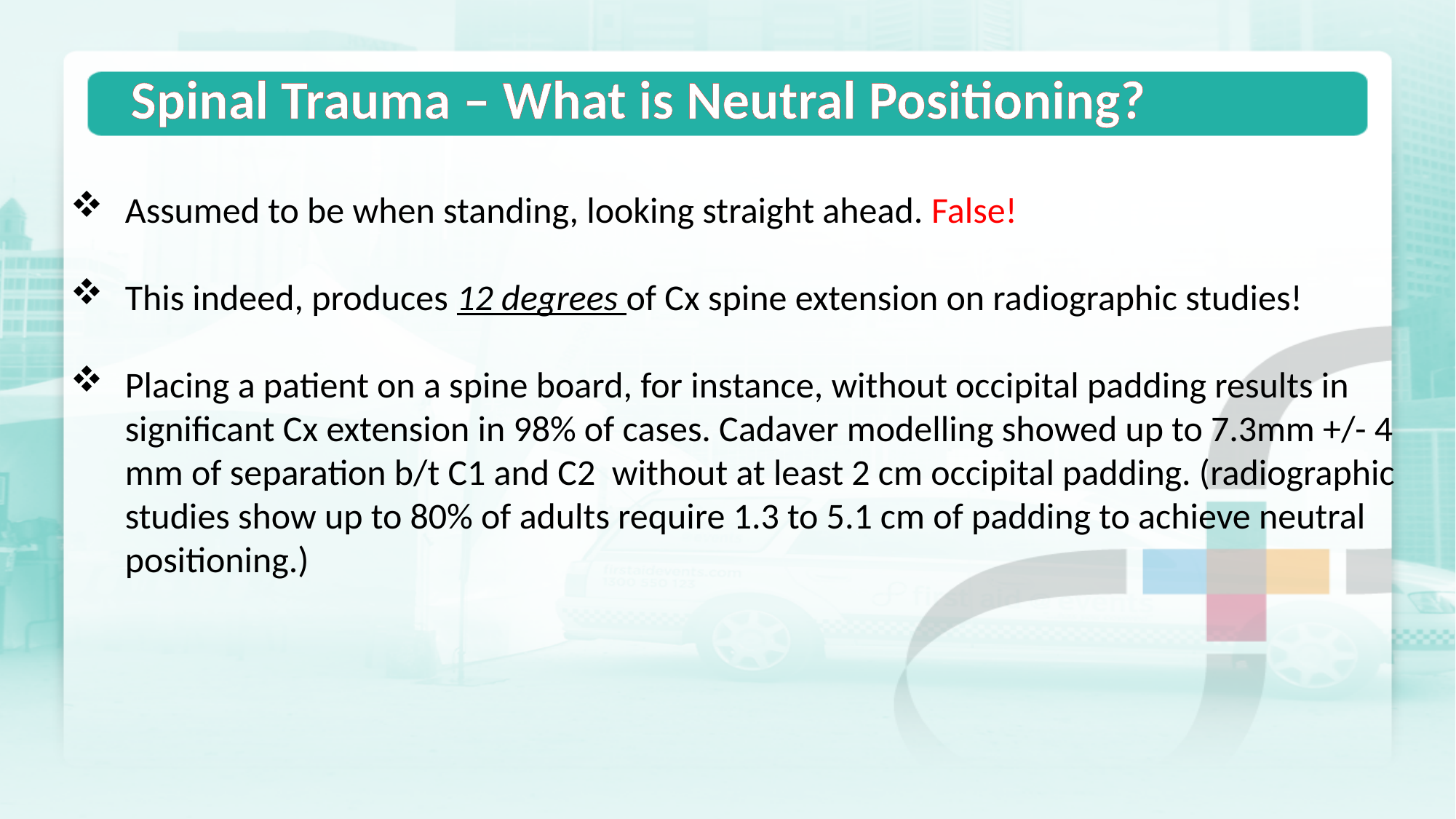

Spinal Trauma – What is Neutral Positioning?

Assumed to be when standing, looking straight ahead. False!

This indeed, produces 12 degrees of Cx spine extension on radiographic studies!

Placing a patient on a spine board, for instance, without occipital padding results in significant Cx extension in 98% of cases. Cadaver modelling showed up to 7.3mm +/- 4 mm of separation b/t C1 and C2  without at least 2 cm occipital padding. (radiographic studies show up to 80% of adults require 1.3 to 5.1 cm of padding to achieve neutral positioning.)